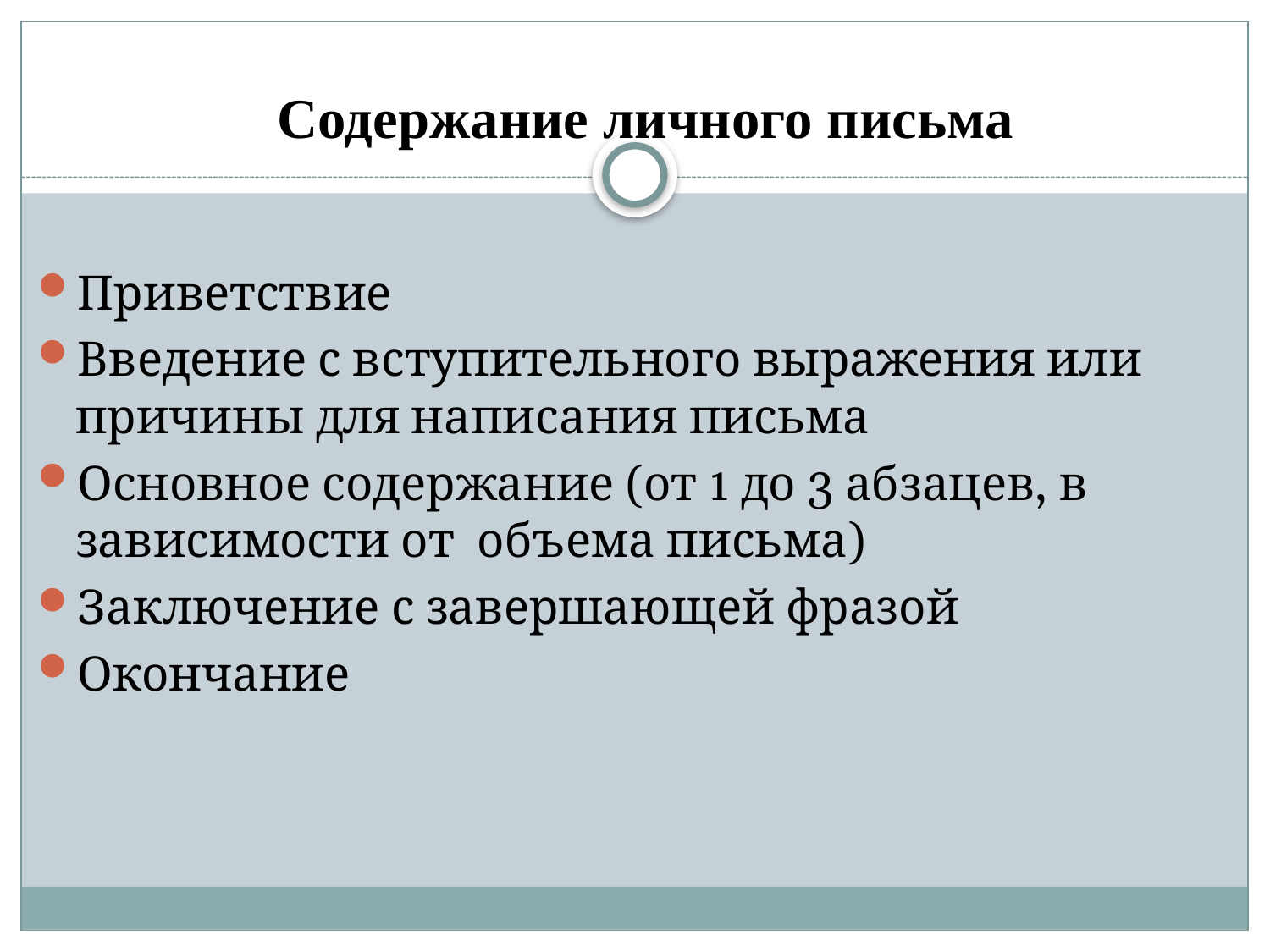

# Содержание личного письма
Приветствие
Введение с вступительного выражения или причины для написания письма
Основное содержание (от 1 до 3 абзацев, в зависимости от  объема письма)
Заключение с завершающей фразой
Окончание